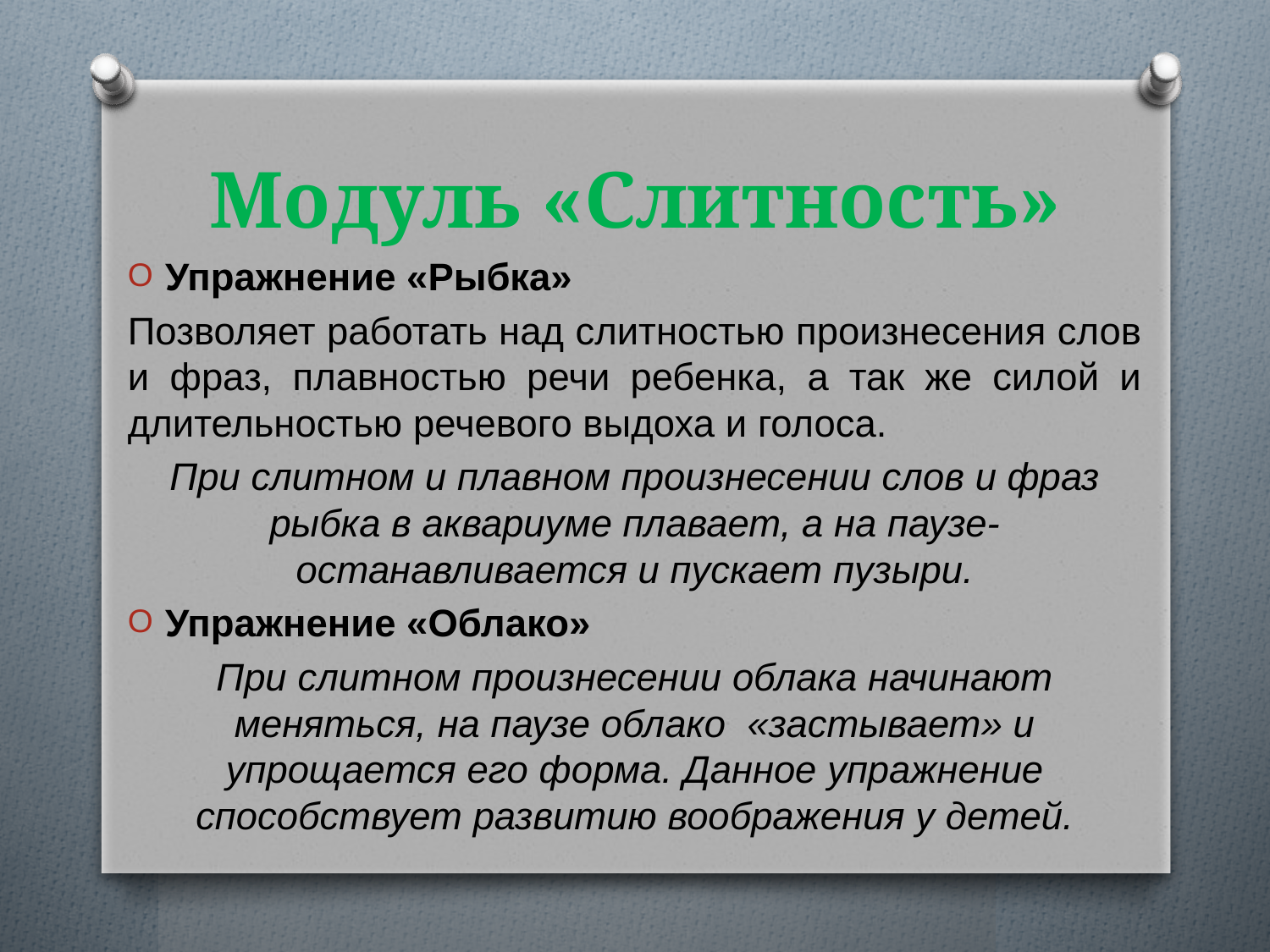

# Модуль «Слитность»
Упражнение «Рыбка»
Позволяет работать над слитностью произнесения слов и фраз, плавностью речи ребенка, а так же силой и длительностью речевого выдоха и голоса.
При слитном и плавном произнесении слов и фраз рыбка в аквариуме плавает, а на паузе-останавливается и пускает пузыри.
Упражнение «Облако»
При слитном произнесении облака начинают меняться, на паузе облако  «застывает» и упрощается его форма. Данное упражнение способствует развитию воображения у детей.